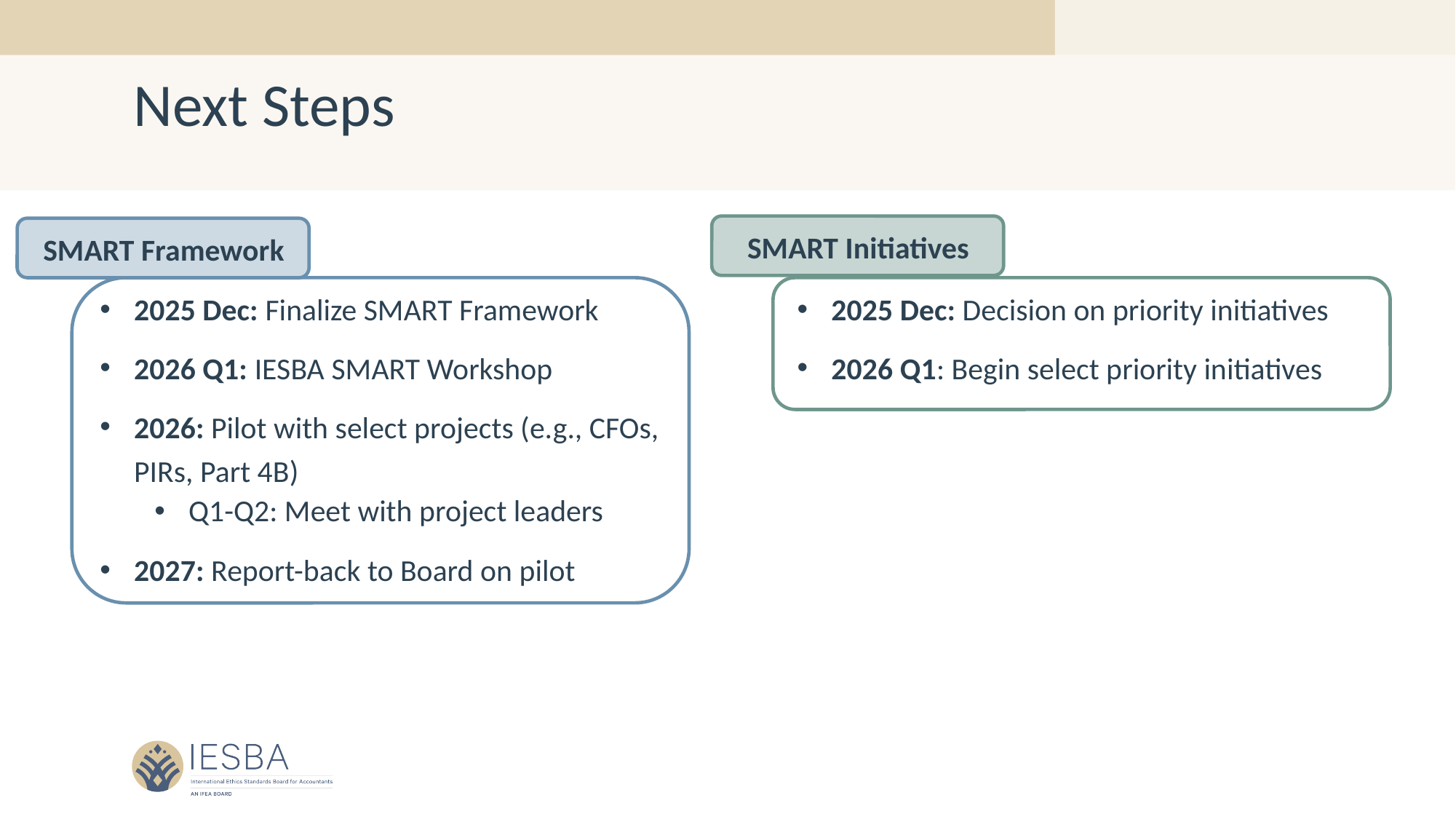

# Next Steps
SMART Initiatives

SMART Framework

2025 Dec: Decision on priority initiatives
2026 Q1: Begin select priority initiatives

2025 Dec: Finalize SMART Framework
2026 Q1: IESBA SMART Workshop
2026: Pilot with select projects (e.g., CFOs, PIRs, Part 4B)
Q1-Q2: Meet with project leaders
2027: Report-back to Board on pilot